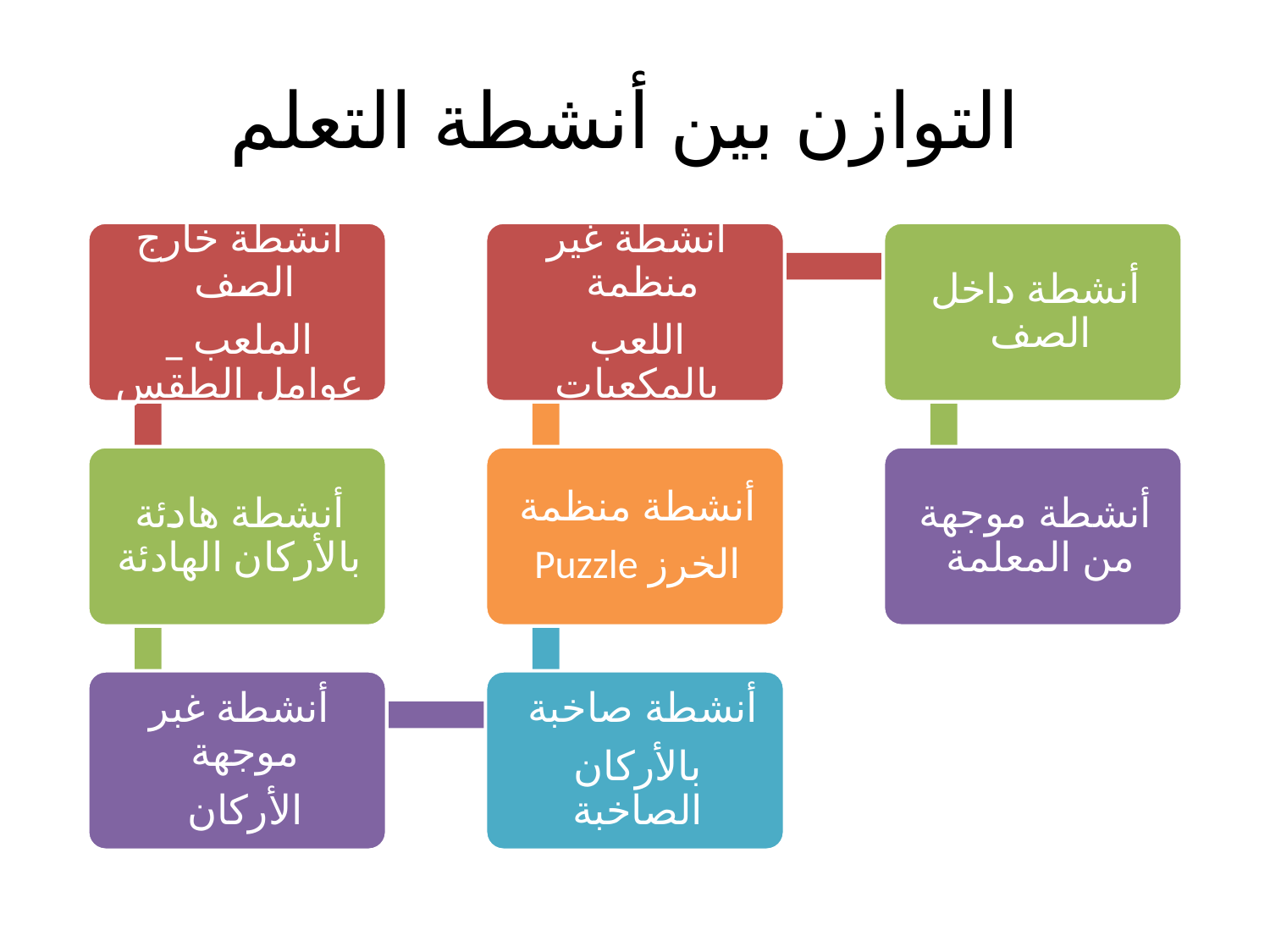

# التوازن بين أنشطة التعلم
أنشطة خارج الصف
الملعب _ عوامل الطقس
أنشطة هادئة بالأركان الهادئة
أنشطة غبر موجهة
الأركان
أنشطة صاخبة
بالأركان الصاخبة
أنشطة منظمة
الخرز Puzzle
أنشطة غير منظمة
اللعب بالمكعبات
أنشطة داخل الصف
أنشطة موجهة من المعلمة